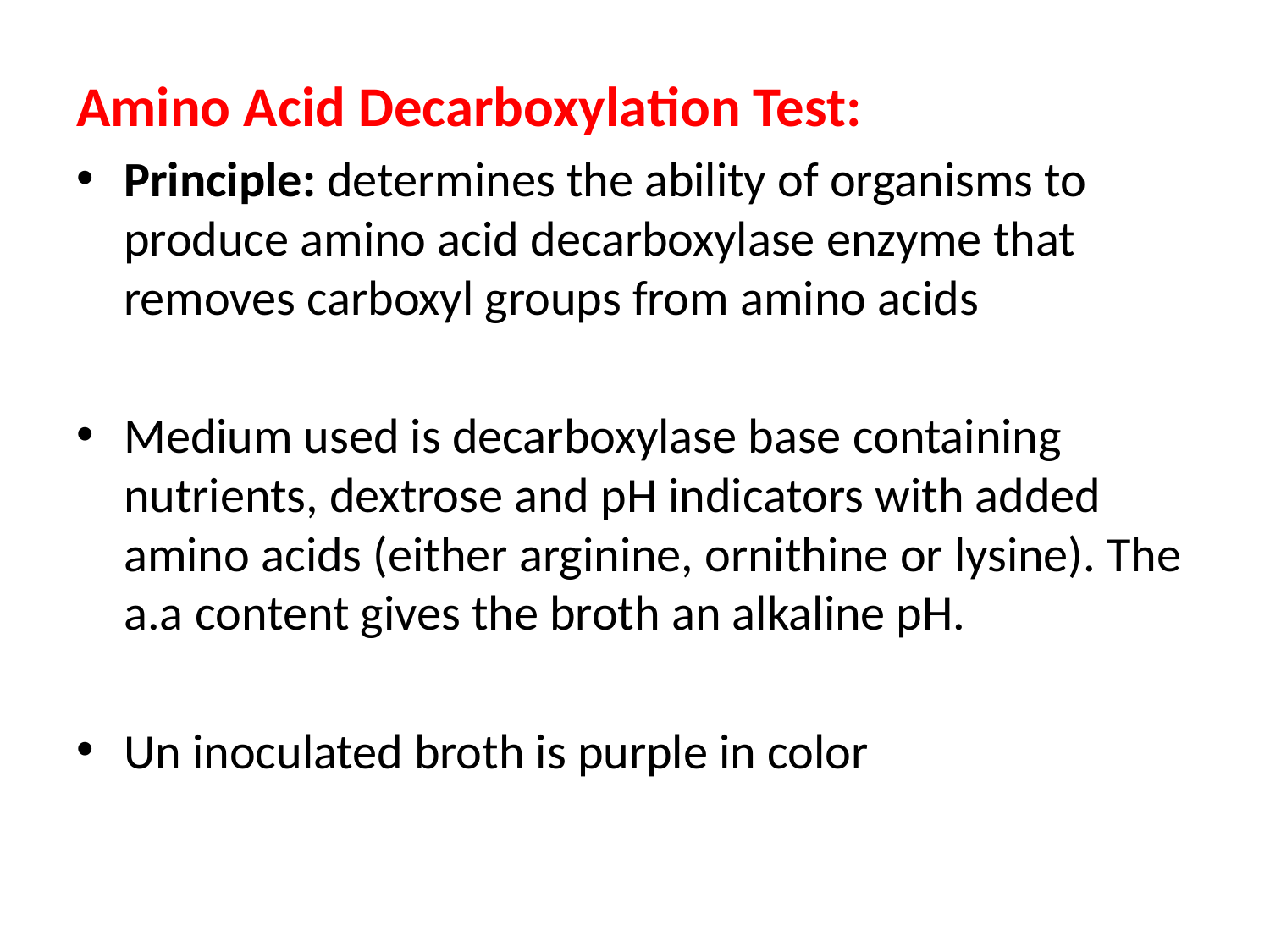

#
Amino Acid Decarboxylation Test:
Principle: determines the ability of organisms to produce amino acid decarboxylase enzyme that removes carboxyl groups from amino acids

Medium used is decarboxylase base containing nutrients, dextrose and pH indicators with added amino acids (either arginine, ornithine or lysine). The a.a content gives the broth an alkaline pH.

Un inoculated broth is purple in color